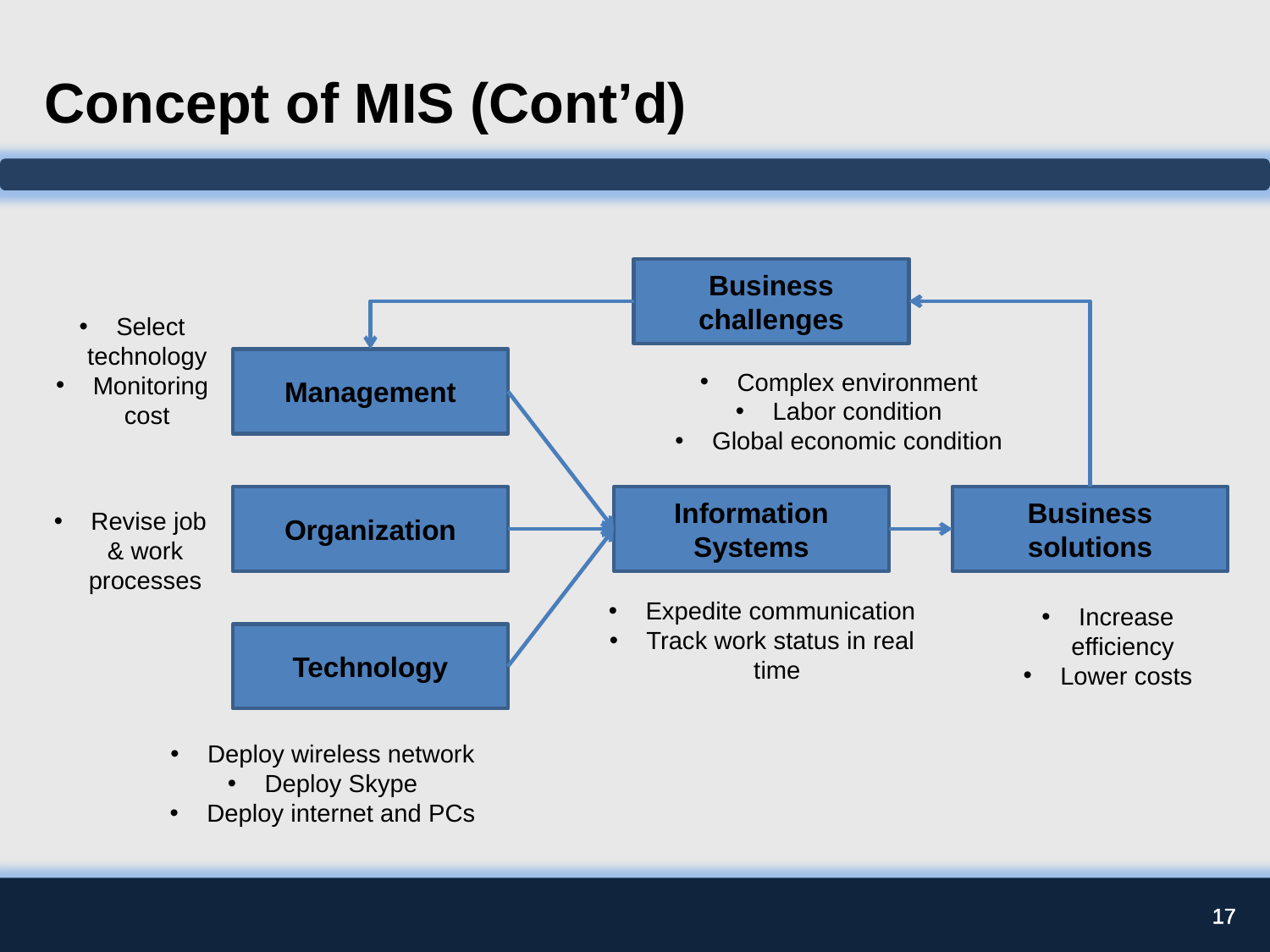

# Concept of MIS (Cont’d)

Business challenges
 Select technology
 Monitoring cost
Management
 Complex environment
 Labor condition
 Global economic condition
Organization
Information Systems
Business solutions
 Revise job & work processes
 Expedite communication
 Track work status in real time
 Increase efficiency
 Lower costs
Technology
 Deploy wireless network
 Deploy Skype
 Deploy internet and PCs
17